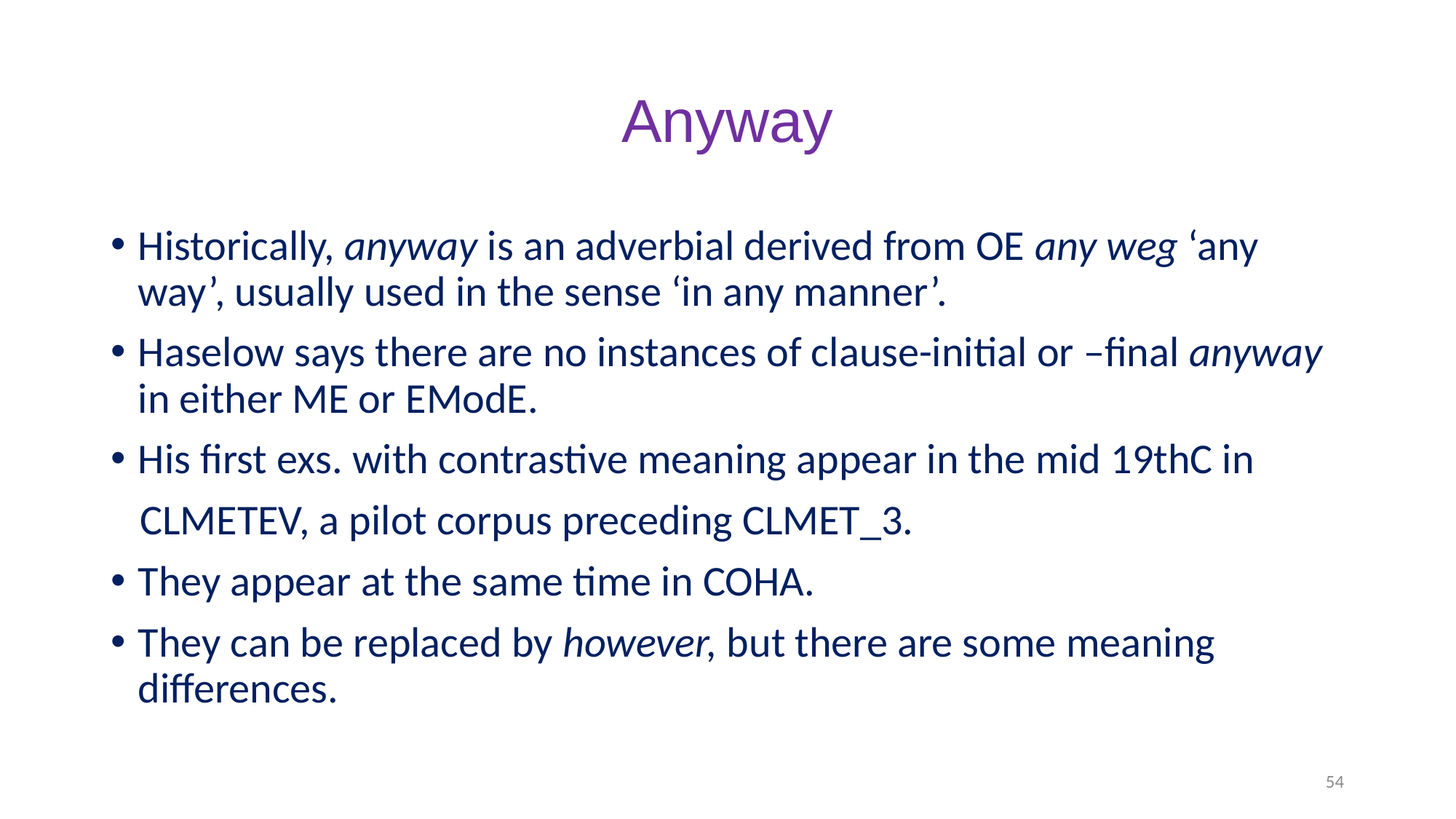

# Anyway
Historically, anyway is an adverbial derived from OE any weg ‘any way’, usually used in the sense ‘in any manner’.
Haselow says there are no instances of clause-initial or –final anyway in either ME or EModE.
His first exs. with contrastive meaning appear in the mid 19thC in
   CLMETEV, a pilot corpus preceding CLMET_3.
They appear at the same time in COHA.
They can be replaced by however, but there are some meaning differences.

54